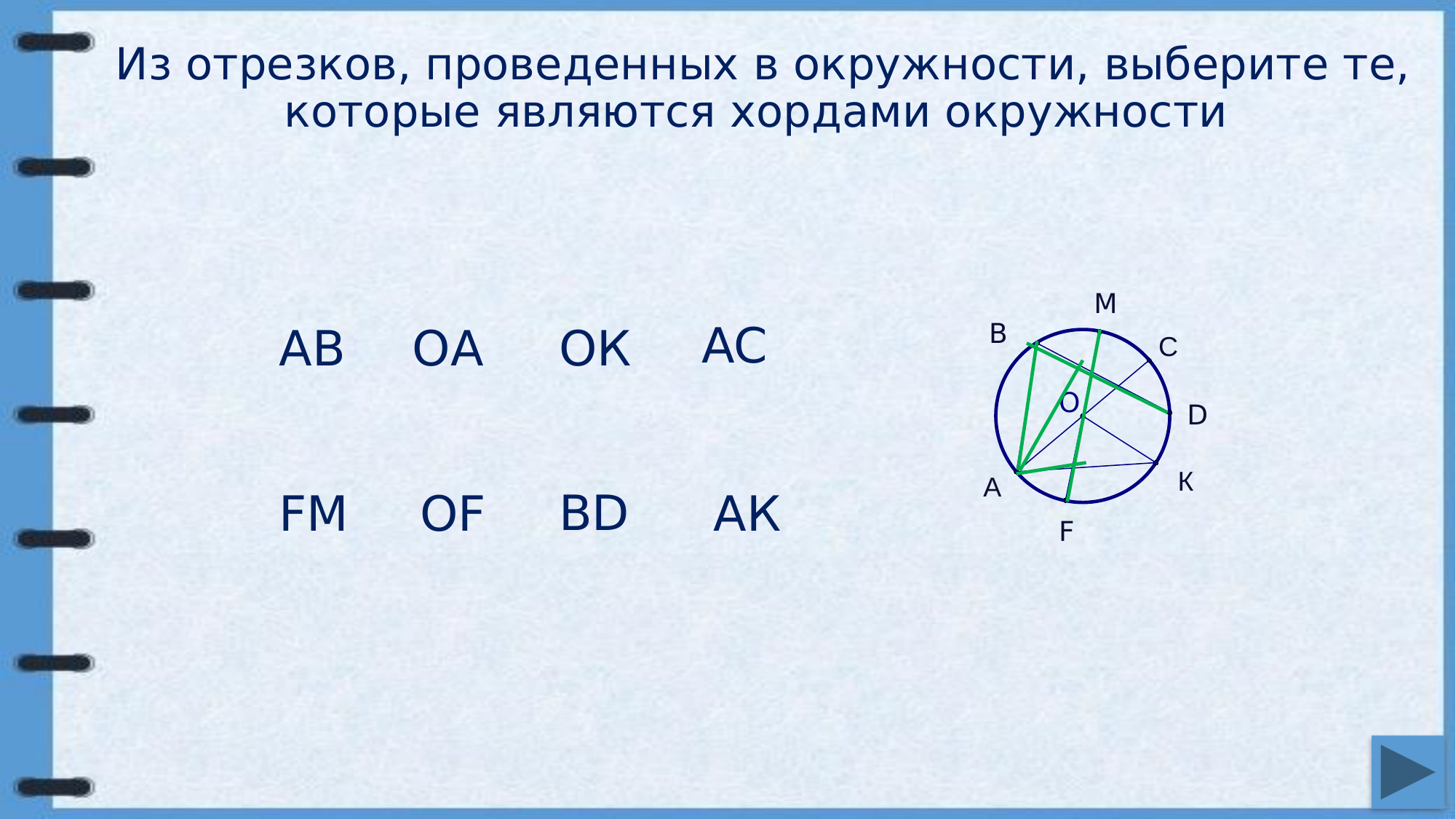

# Из отрезков, проведенных в окружности, выберите те, которые являются хордами окружности

M
В

С

О

D

К
А

F
AC
АВ
ОК
ОА
BD
FM
АК
OF